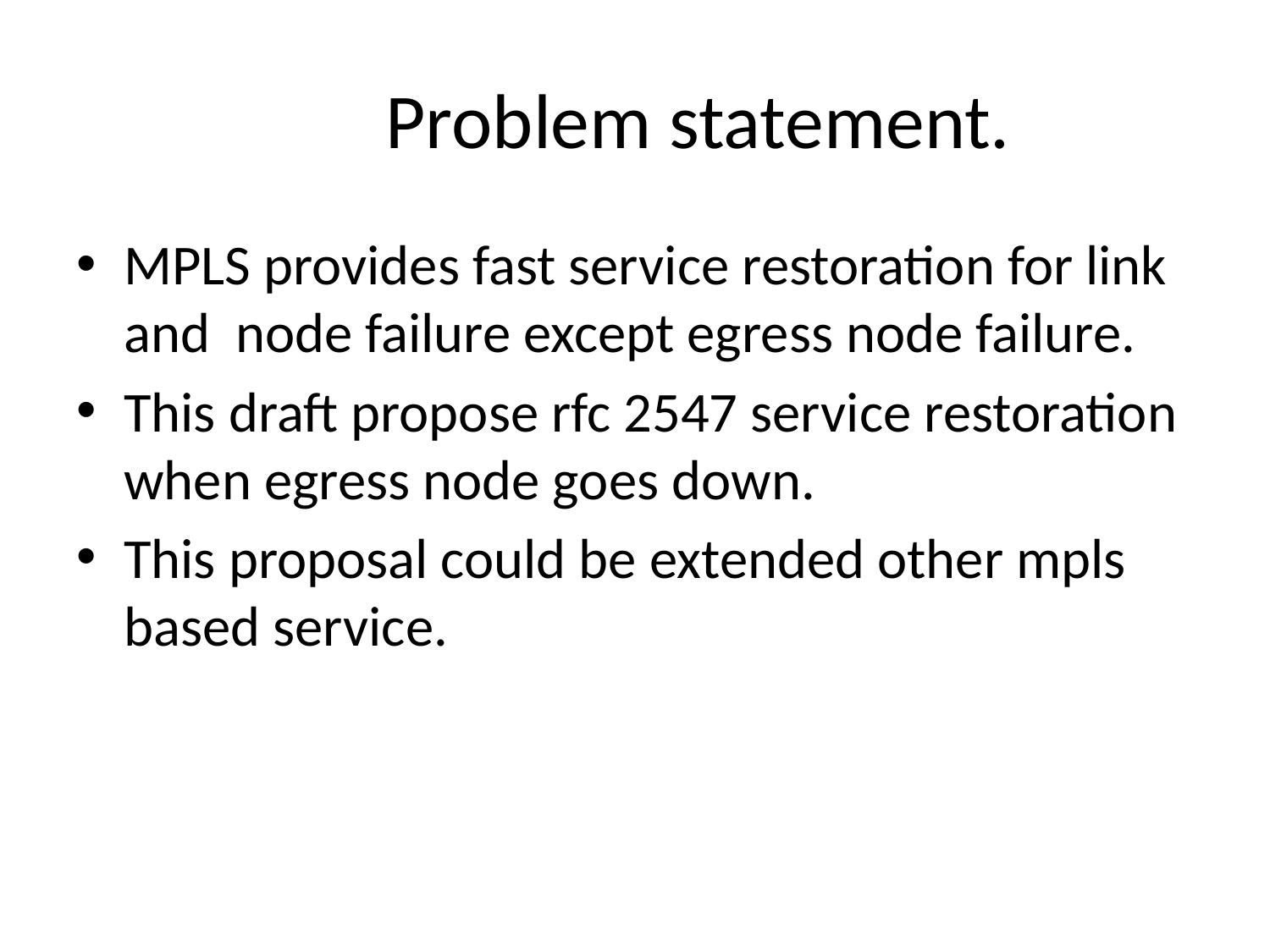

# Problem statement.
MPLS provides fast service restoration for link and  node failure except egress node failure.
This draft propose rfc 2547 service restoration when egress node goes down.
This proposal could be extended other mpls based service.